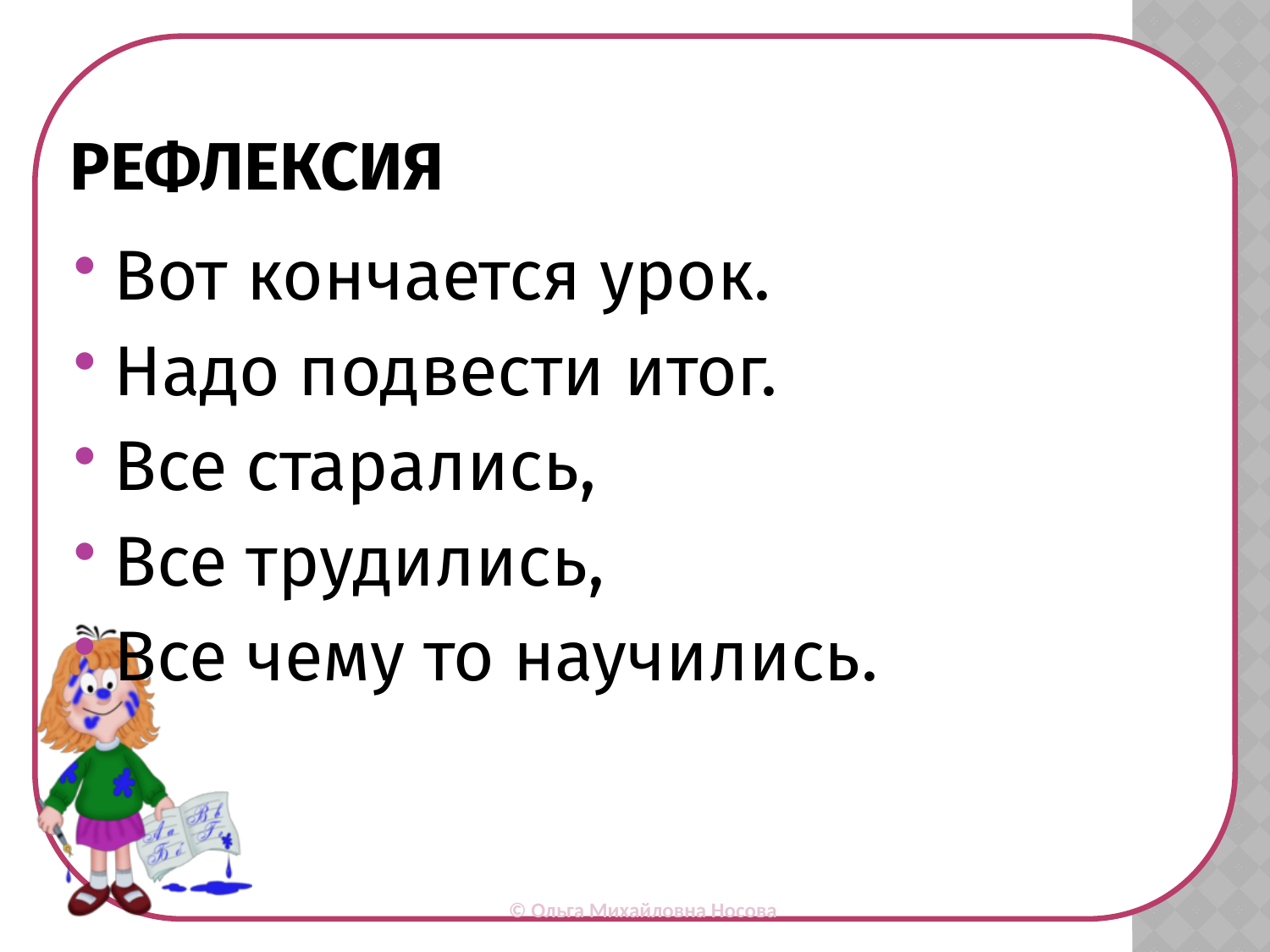

# РЕФЛЕКСИЯ
Вот кончается урок.
Надо подвести итог.
Все старались,
Все трудились,
Все чему то научились.